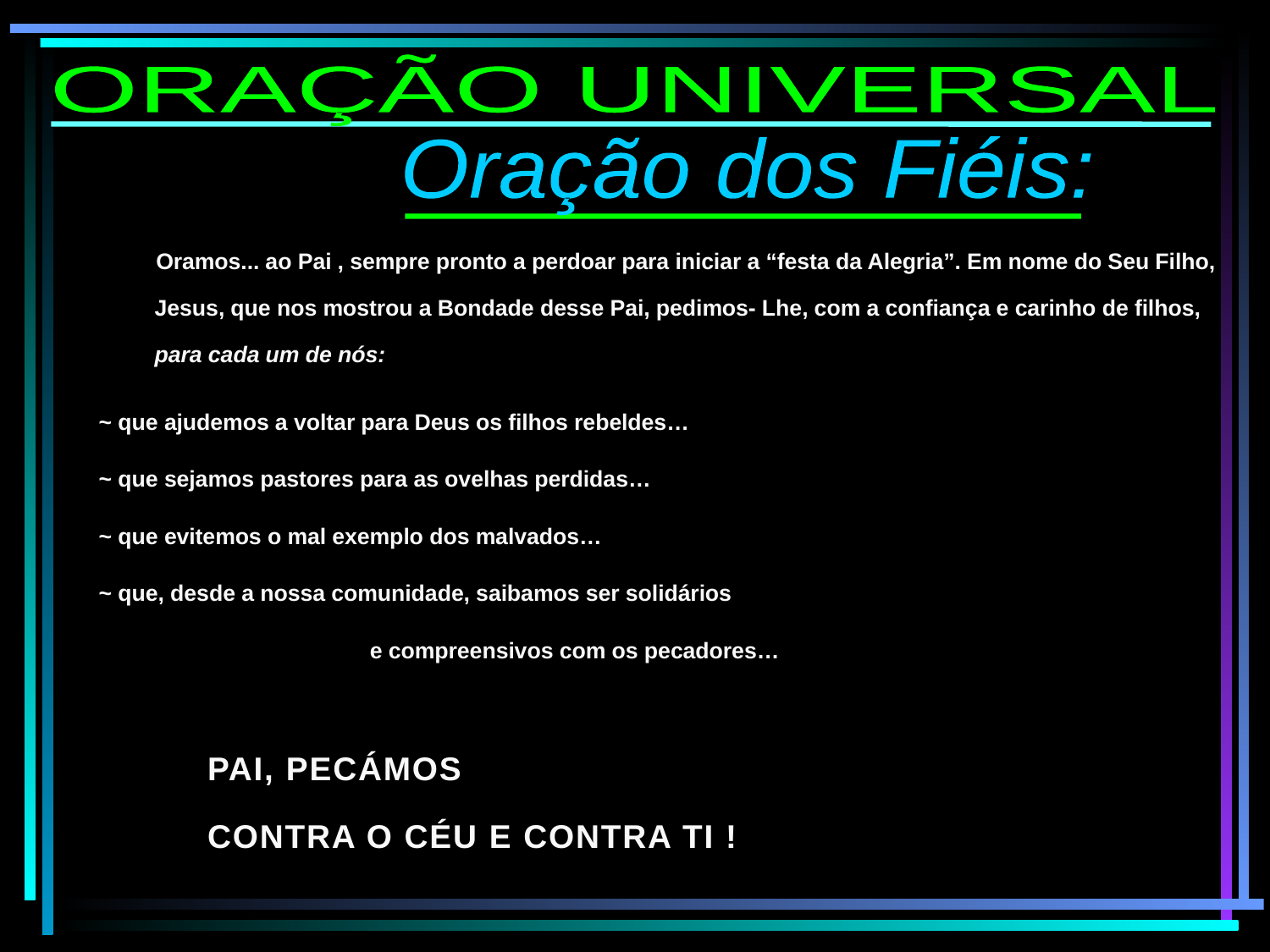

ORAÇÃO UNIVERSAL

Oração dos Fiéis:

Oramos... ao Pai , sempre pronto a perdoar para iniciar a “festa da Alegria”. Em nome do Seu Filho, Jesus, que nos mostrou a Bondade desse Pai, pedimos- Lhe, com a confiança e carinho de filhos,  para cada um de nós:
 ~ que ajudemos a voltar para Deus os filhos rebeldes…
 ~ que sejamos pastores para as ovelhas perdidas…
 ~ que evitemos o mal exemplo dos malvados…
 ~ que, desde a nossa comunidade, saibamos ser solidários
 	    e compreensivos com os pecadores…
PAI, PECÁMOS
CONTRA O CÉU E CONTRA TI !